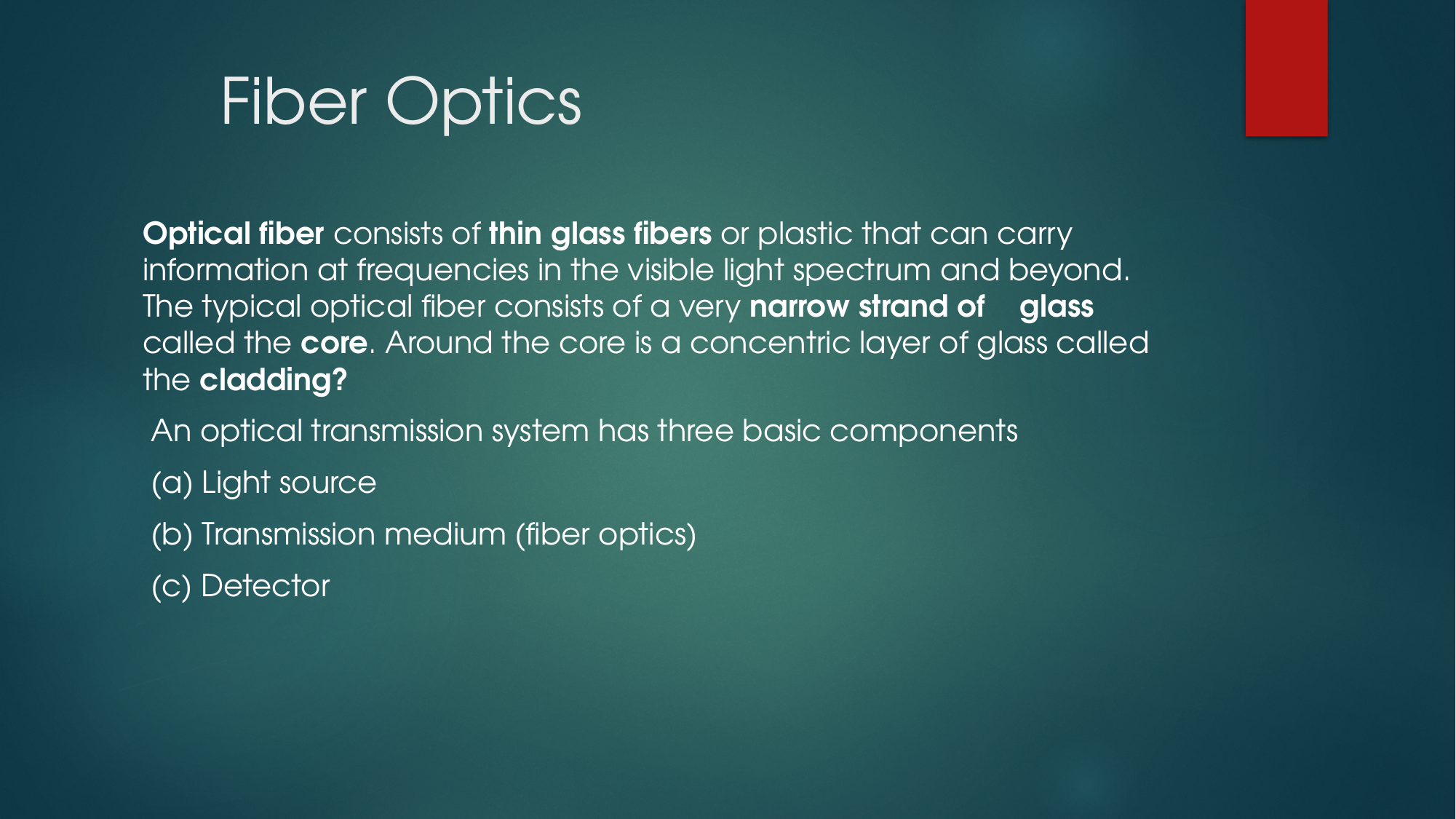

# Fiber Optics

Optical fiber consists of thin glass fibers or plastic that can carry information at frequencies in the visible light spectrum and beyond. The typical optical fiber consists of a very narrow strand of    glass called the core. Around the core is a concentric layer of glass called the cladding?
 An optical transmission system has three basic components
 (a) Light source
 (b) Transmission medium (fiber optics)
 (c) Detector